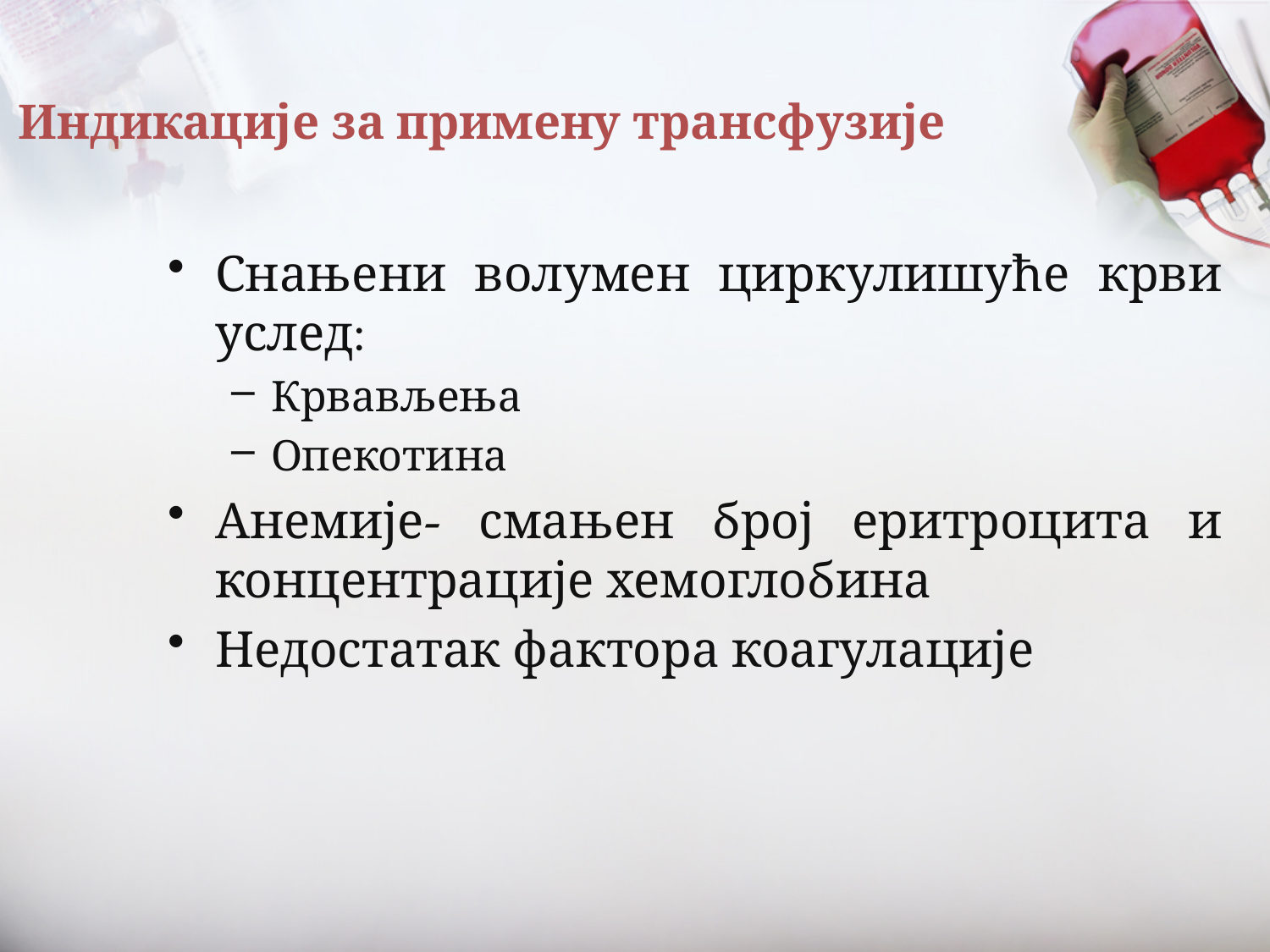

# Индикације за примену трансфузије
Снањени волумен циркулишуће крви услед:
Крвављења
Опекотина
Анемије- смањен број еритроцита и концентрације хемоглобина
Недостатак фактора коагулације